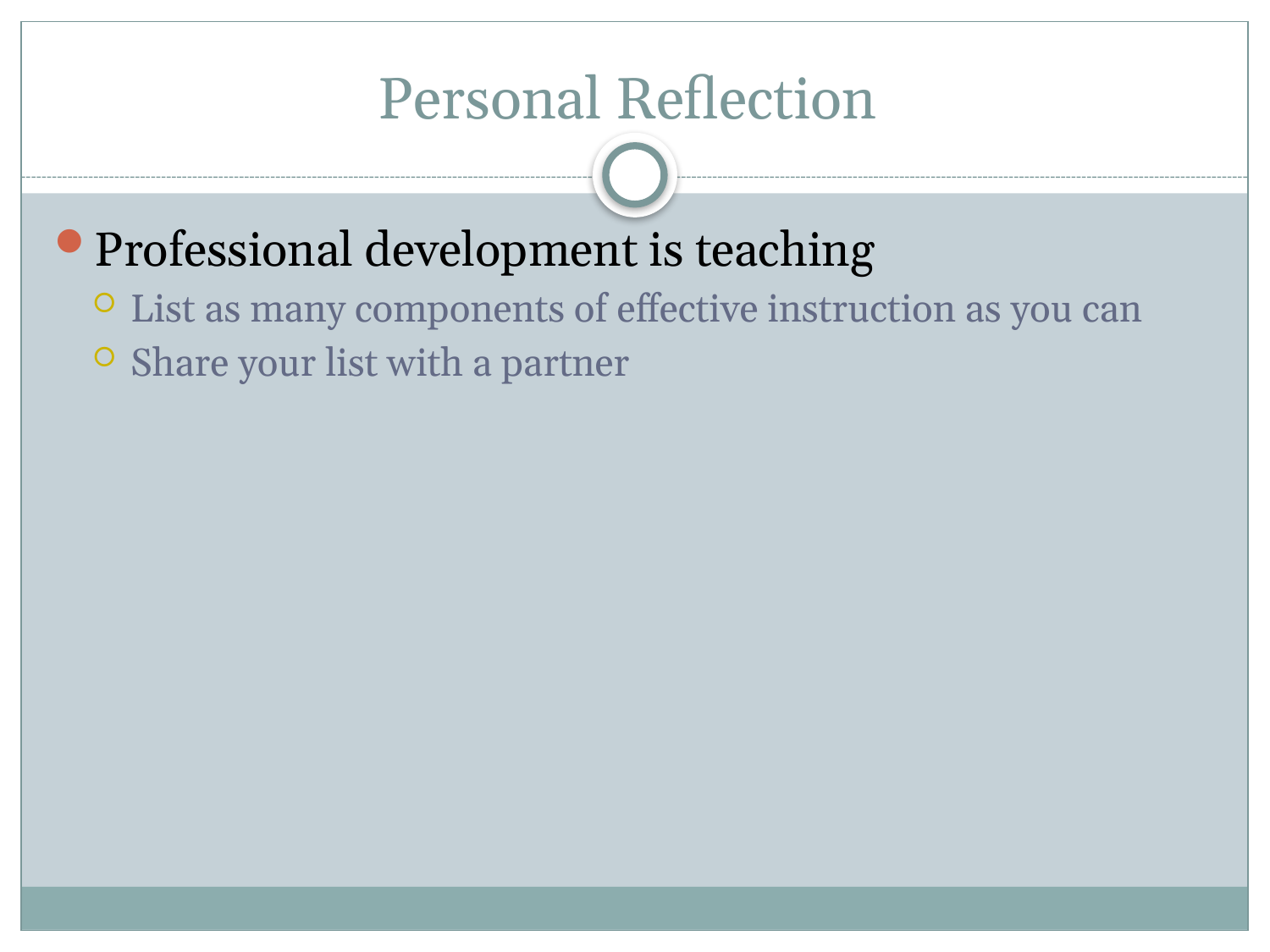

# Personal Reflection
Professional development is teaching
List as many components of effective instruction as you can
Share your list with a partner